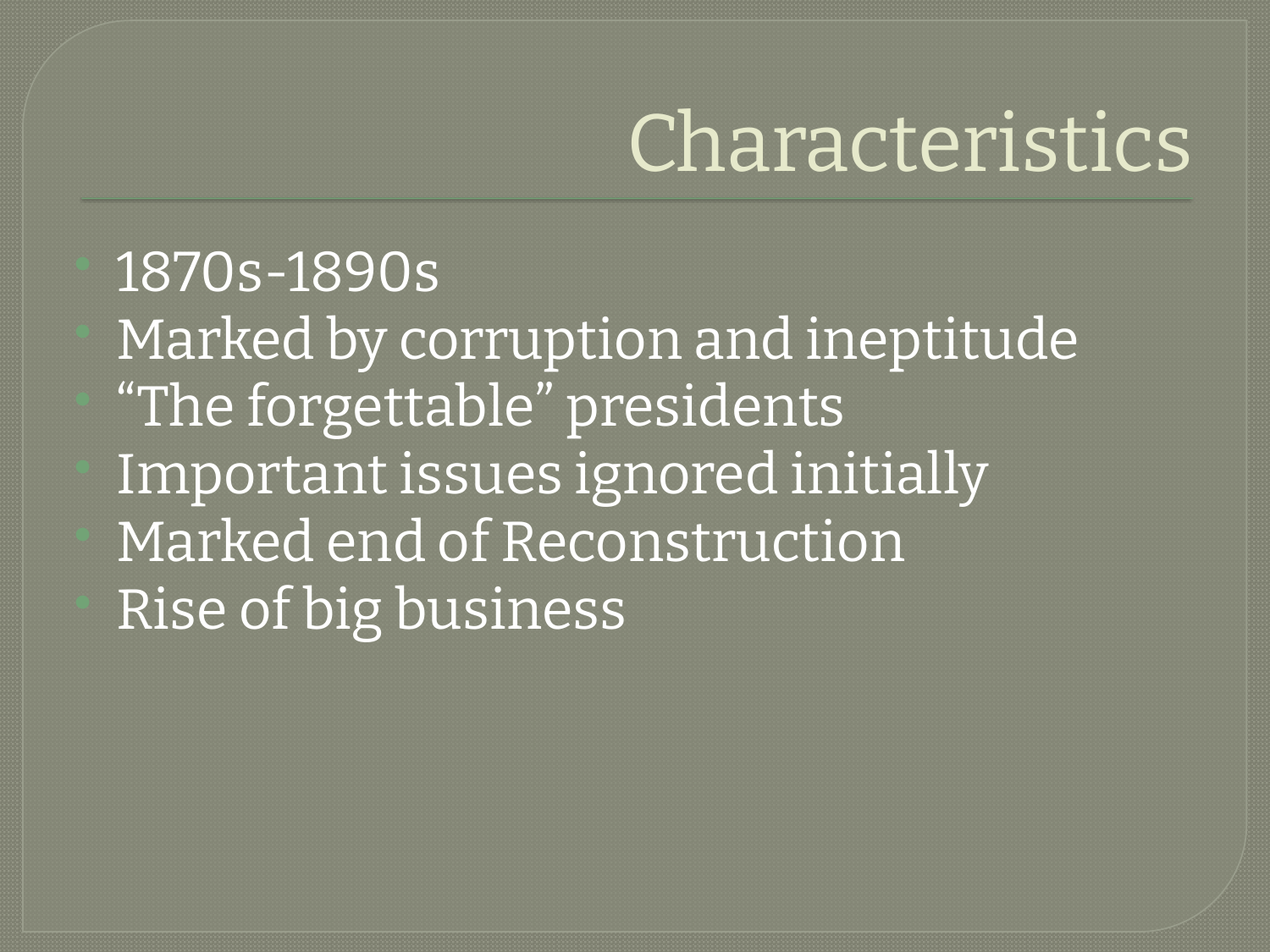

# Characteristics
1870s-1890s
Marked by corruption and ineptitude
“The forgettable” presidents
Important issues ignored initially
Marked end of Reconstruction
Rise of big business